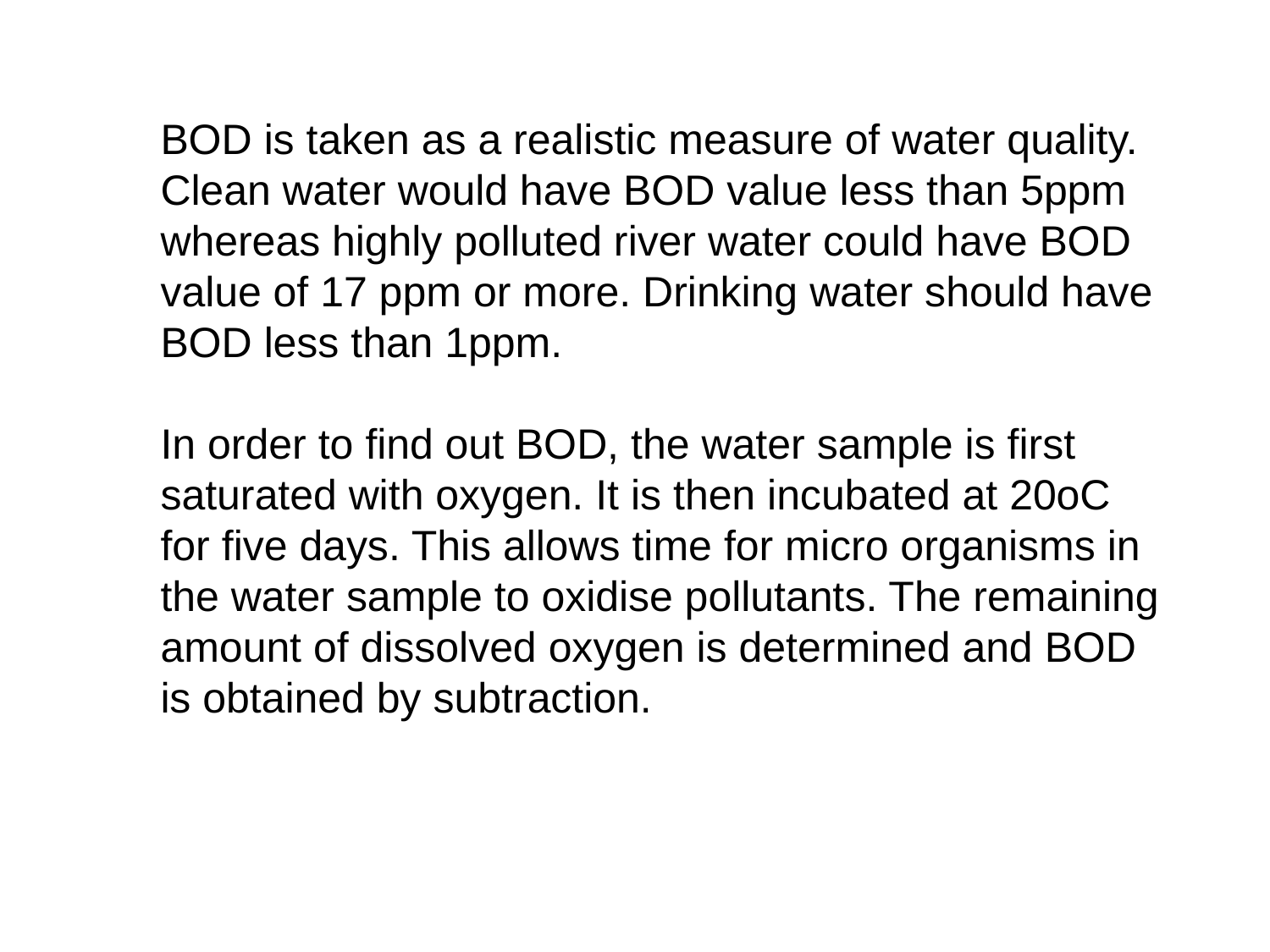

BOD is taken as a realistic measure of water quality. Clean water would have BOD value less than 5ppm whereas highly polluted river water could have BOD value of 17 ppm or more. Drinking water should have BOD less than 1ppm.

In order to find out BOD, the water sample is first saturated with oxygen. It is then incubated at 20oC for five days. This allows time for micro organisms in the water sample to oxidise pollutants. The remaining amount of dissolved oxygen is determined and BOD is obtained by subtraction.